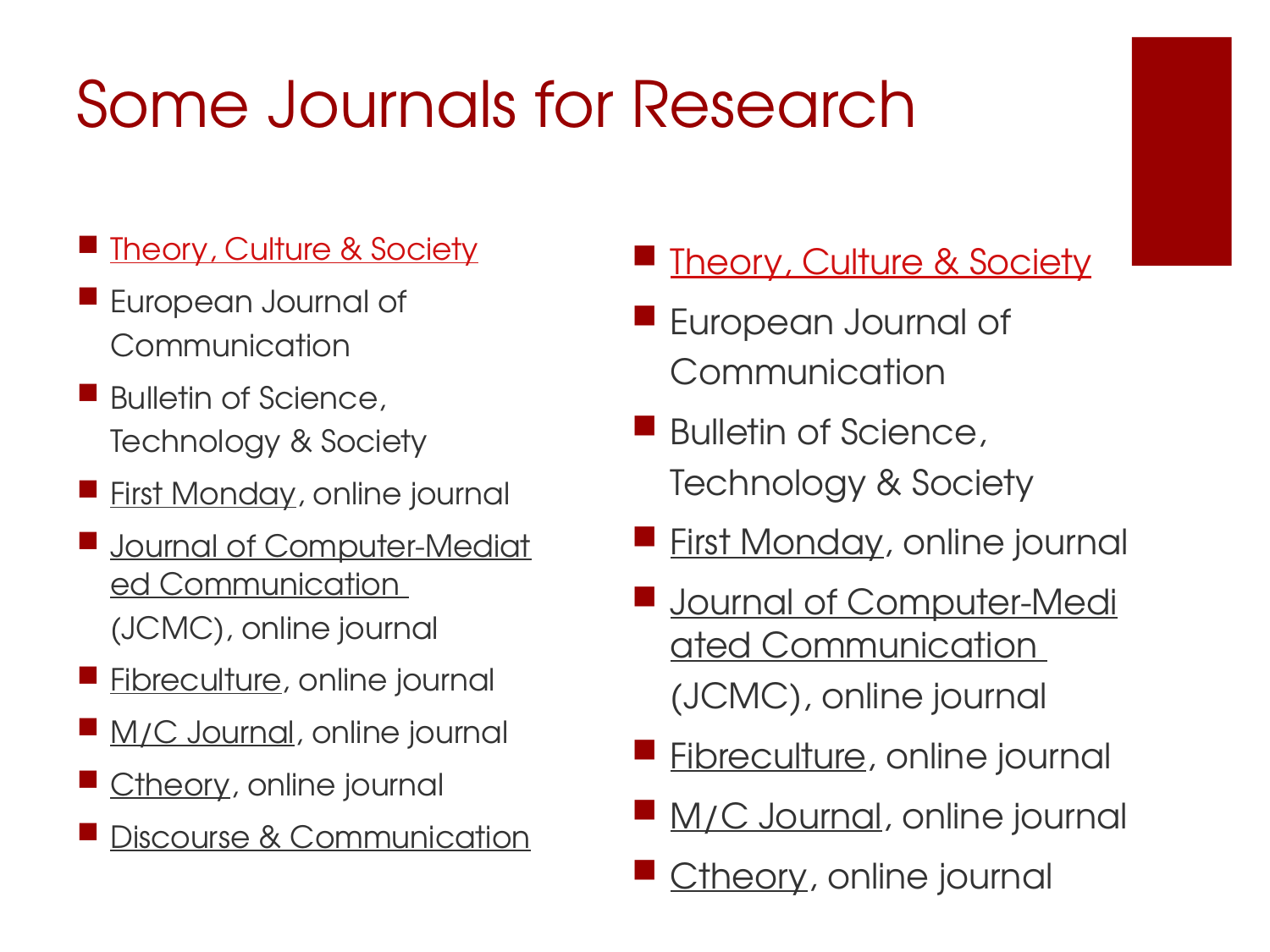

# Some Journals for Research
Theory, Culture & Society
European Journal of Communication
Bulletin of Science, Technology & Society
First Monday, online journal
Journal of Computer-Mediated Communication (JCMC), online journal
Fibreculture, online journal
M/C Journal, online journal
Ctheory, online journal
Discourse & Communication

Theory, Culture & Society
European Journal of Communication
Bulletin of Science, Technology & Society
First Monday, online journal
Journal of Computer-Mediated Communication (JCMC), online journal
Fibreculture, online journal
M/C Journal, online journal
Ctheory, online journal